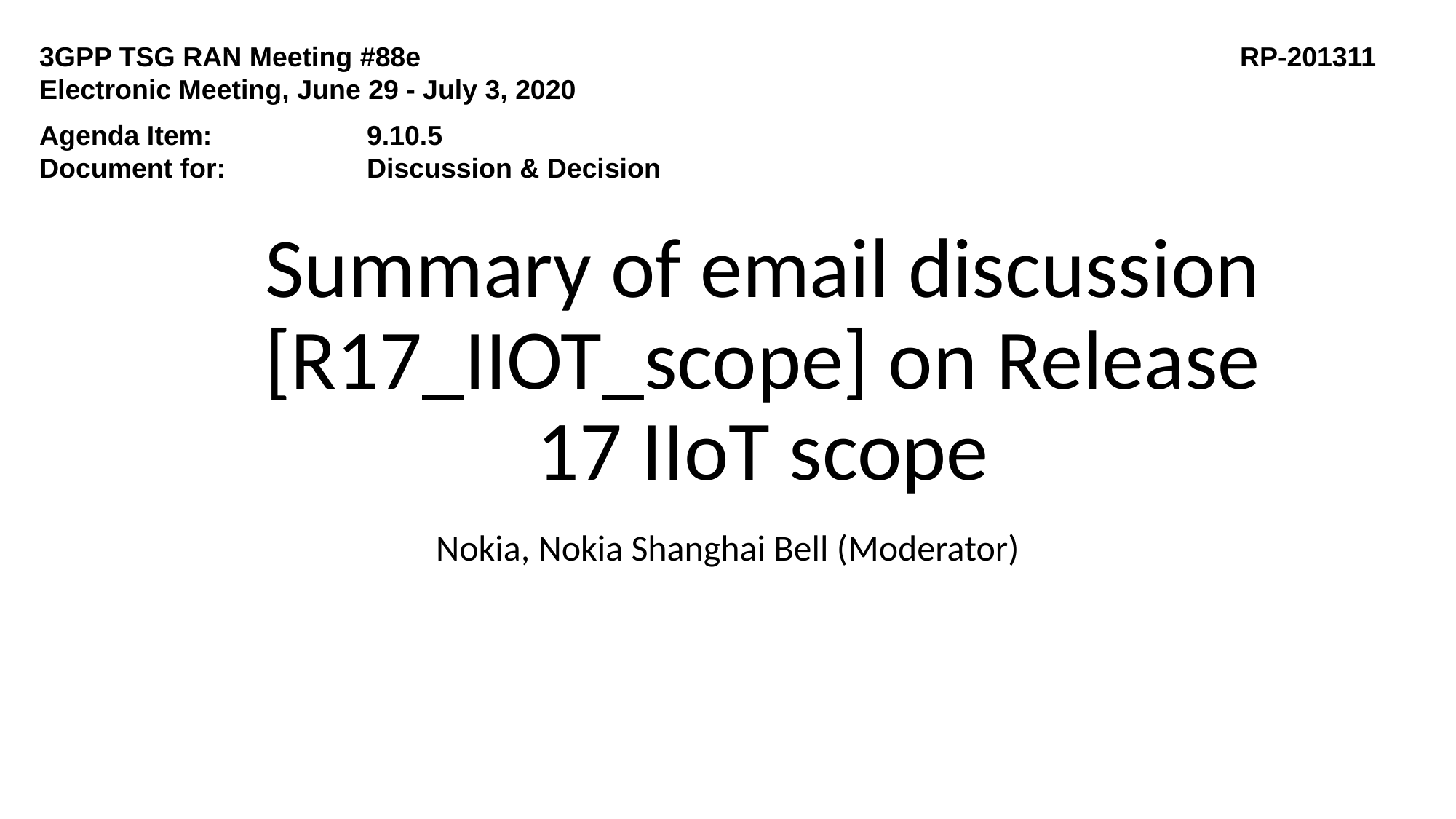

3GPP TSG RAN Meeting #88e								RP-201311
Electronic Meeting, June 29 - July 3, 2020
Agenda Item:		9.10.5
Document for:		Discussion & Decision
# Summary of email discussion [R17_IIOT_scope] on Release 17 IIoT scope
Nokia, Nokia Shanghai Bell (Moderator)